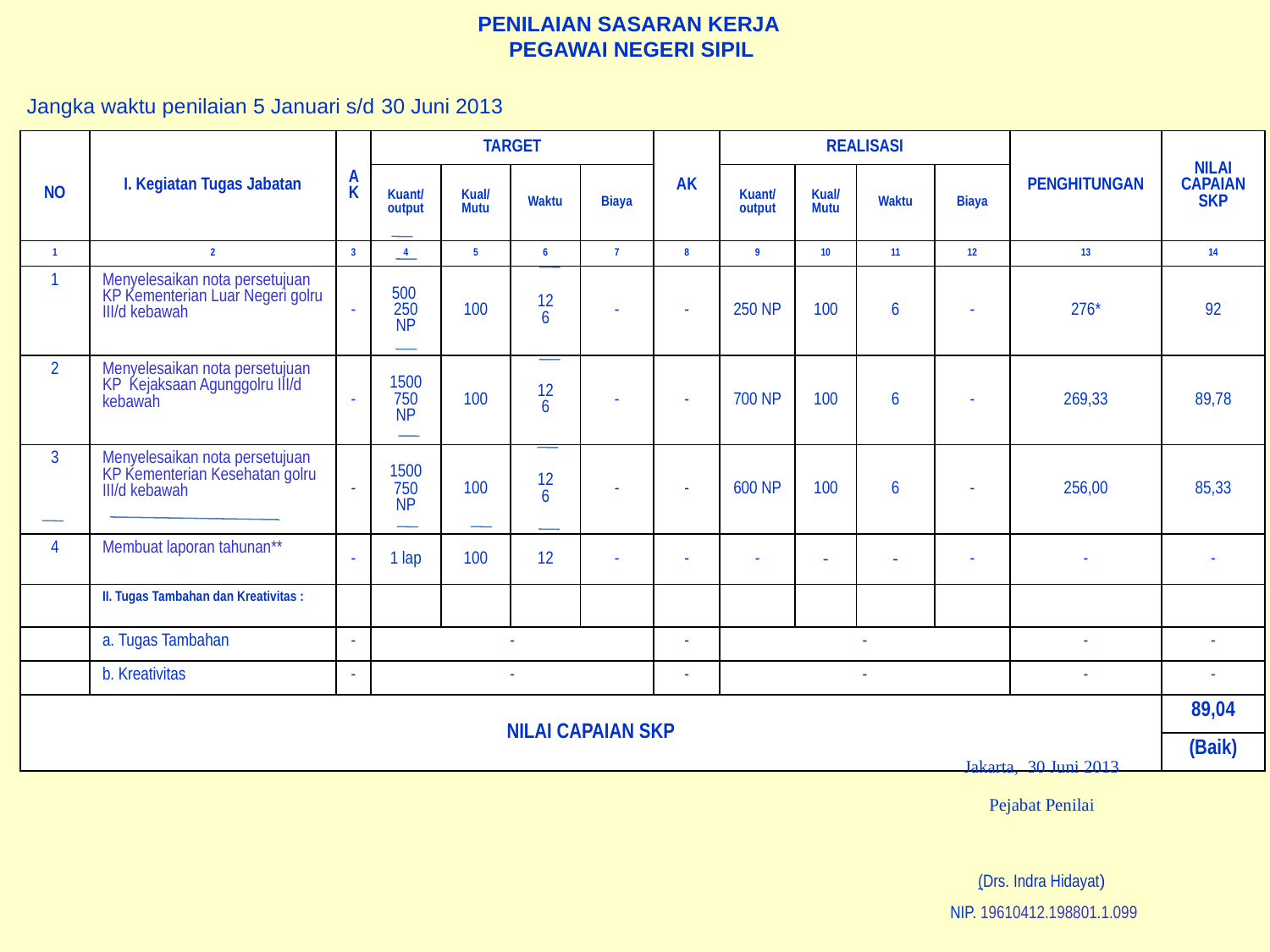

PENILAIAN SASARAN KERJA
PEGAWAI NEGERI SIPIL
Jangka waktu penilaian 5 Januari s/d 30 Juni 2013
| NO | I. Kegiatan Tugas Jabatan | AK | TARGET |  |  |  | AK | REALISASI |  |  |  | PENGHITUNGAN | NILAI CAPAIAN SKP |
| --- | --- | --- | --- | --- | --- | --- | --- | --- | --- | --- | --- | --- | --- |
|  |  |  | Kuant/output | Kual/ Mutu | Waktu | Biaya |  | Kuant/ output | Kual/ Mutu | Waktu | Biaya |  |  |
| 1 | 2 | 3 | 4 | 5 | 6 | 7 | 8 | 9 | 10 | 11 | 12 | 13 | 14 |
| 1 | Menyelesaikan nota persetujuan KP Kementerian Luar Negeri golru III/d kebawah | - | 500 250 NP | 100 | 12 6 | - | - | 250 NP | 100 | 6 | - | 276\* | 92 |
| 2 | Menyelesaikan nota persetujuan KP Kejaksaan Agunggolru III/d kebawah | - | 1500 750 NP | 100 | 12 6 | - | - | 700 NP | 100 | 6 | - | 269,33 | 89,78 |
| 3 | Menyelesaikan nota persetujuan KP Kementerian Kesehatan golru III/d kebawah | - | 1500 750 NP | 100 | 12 6 | - | - | 600 NP | 100 | 6 | - | 256,00 | 85,33 |
| 4 | Membuat laporan tahunan\*\* | - | 1 lap | 100 | 12 | - | - | - | - | - | - | - | - |
|  | II. Tugas Tambahan dan Kreativitas : |  |  |  |  |  |  |  |  |  |  |  |  |
|  | a. Tugas Tambahan | - | - |  |  |  | - | - |  |  |  | - | - |
|  | b. Kreativitas | - | - |  |  |  | - | - |  |  |  | - | - |
| NILAI CAPAIAN SKP |  |  |  |  |  |  |  |  |  |  |  |  | 89,04 |
|  |  |  |  |  |  |  |  |  |  |  |  |  | (Baik) |
|  | Jakarta, 30 Juni 2013 |
| --- | --- |
|  | Pejabat Penilai |
|  | (Drs. Indra Hidayat) |
|  | NIP. 19610412.198801.1.099 |